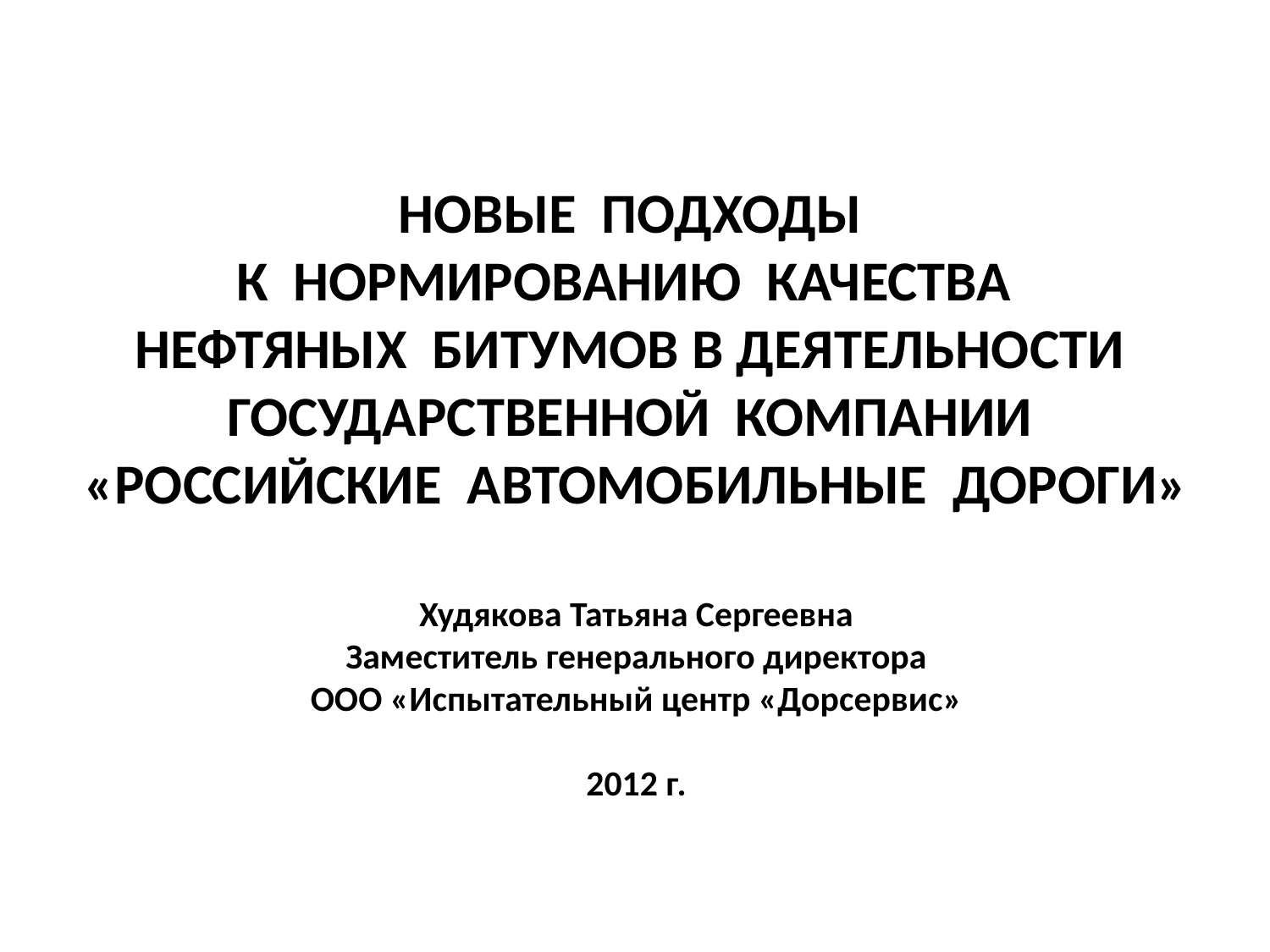

# НОВЫЕ  ПОДХОДЫ К  НОРМИРОВАНИЮ  КАЧЕСТВА НЕФТЯНЫХ  БИТУМОВ В ДЕЯТЕЛЬНОСТИ  ГОСУДАРСТВЕННОЙ  КОМПАНИИ  «РОССИЙСКИЕ  АВТОМОБИЛЬНЫЕ  ДОРОГИ» Худякова Татьяна Сергеевна Заместитель генерального директора ООО «Испытательный центр «Дорсервис» 2012 г.